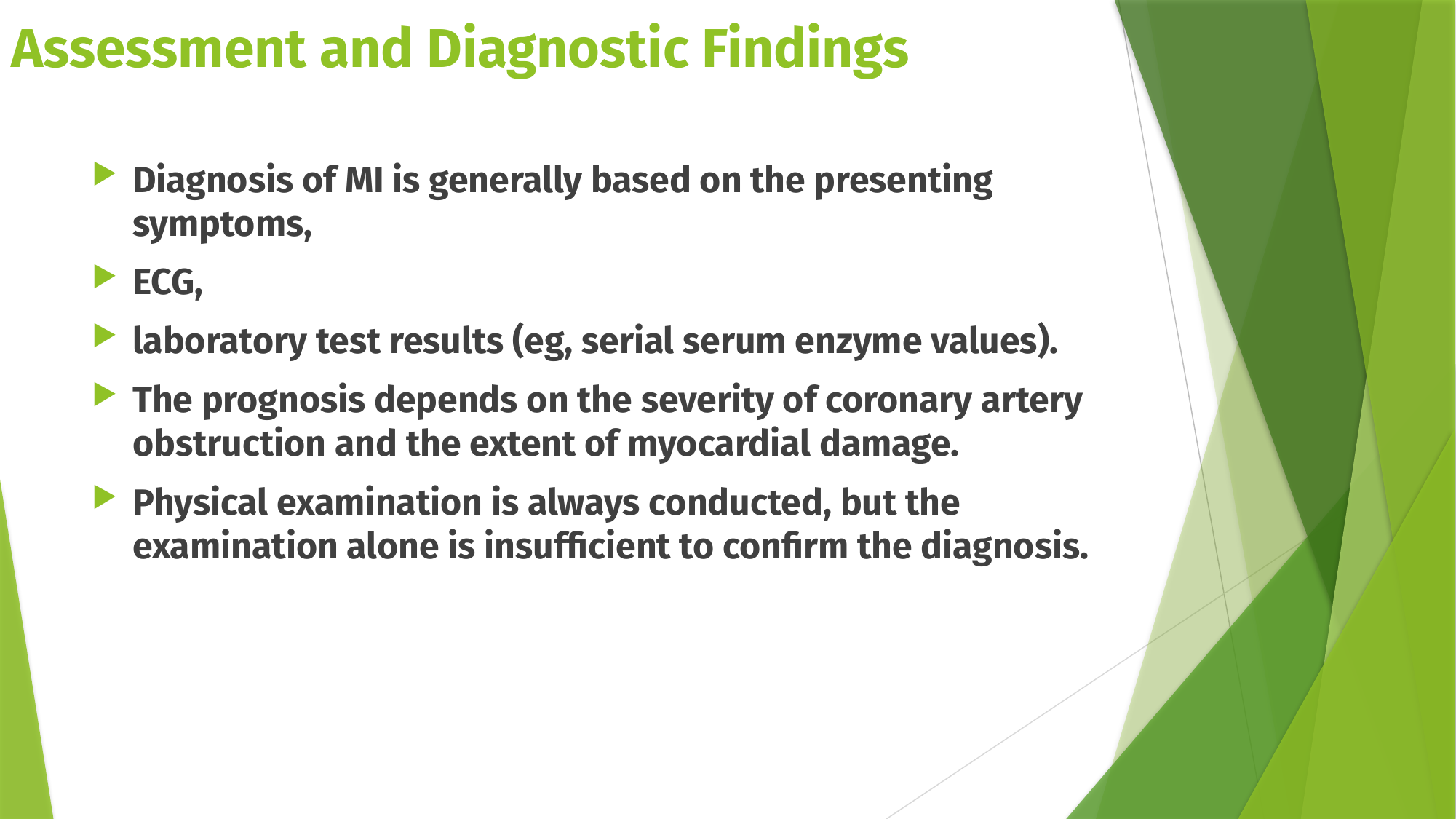

# Assessment and Diagnostic Findings
Diagnosis of MI is generally based on the presenting symptoms,
ECG,
laboratory test results (eg, serial serum enzyme values).
The prognosis depends on the severity of coronary artery obstruction and the extent of myocardial damage.
Physical examination is always conducted, but the examination alone is insufficient to confirm the diagnosis.